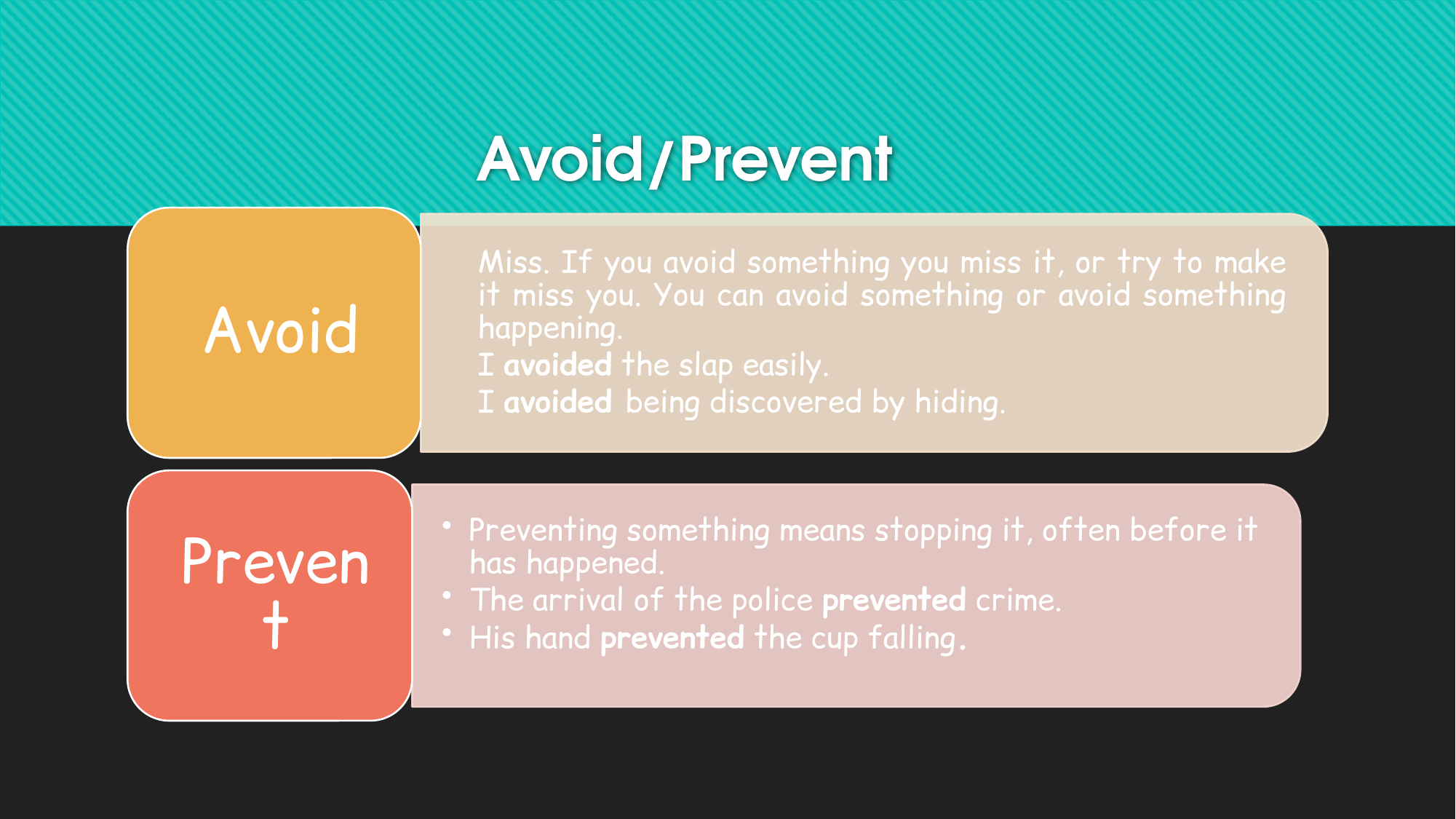

# Avoid/Prevent
Miss. If you avoid something you miss it, or try to make it miss you. You can avoid something or avoid something happening.
I avoided the slap easily.
I avoided being discovered by hiding.
Avoid

Preventing something means stopping it, often before it has happened.
The arrival of the police prevented crime.
His hand prevented the cup falling.

Prevent